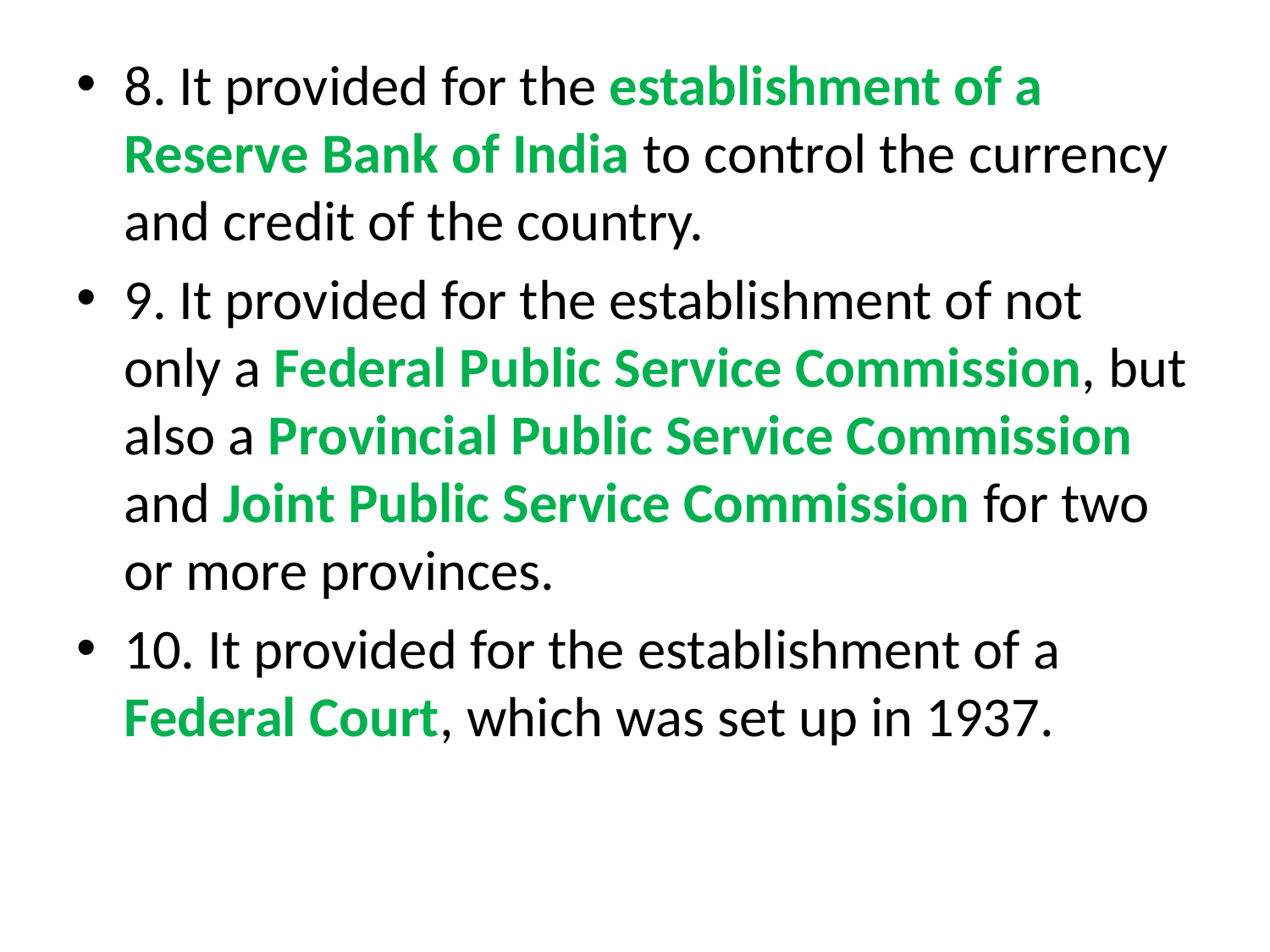

8. It provided for the establishment of a Reserve Bank of India to control the currency and credit of the country.
9. It provided for the establishment of not only a Federal Public Service Commission, but also a Provincial Public Service Commission and Joint Public Service Commission for two or more provinces.
10. It provided for the establishment of a Federal Court, which was set up in 1937.